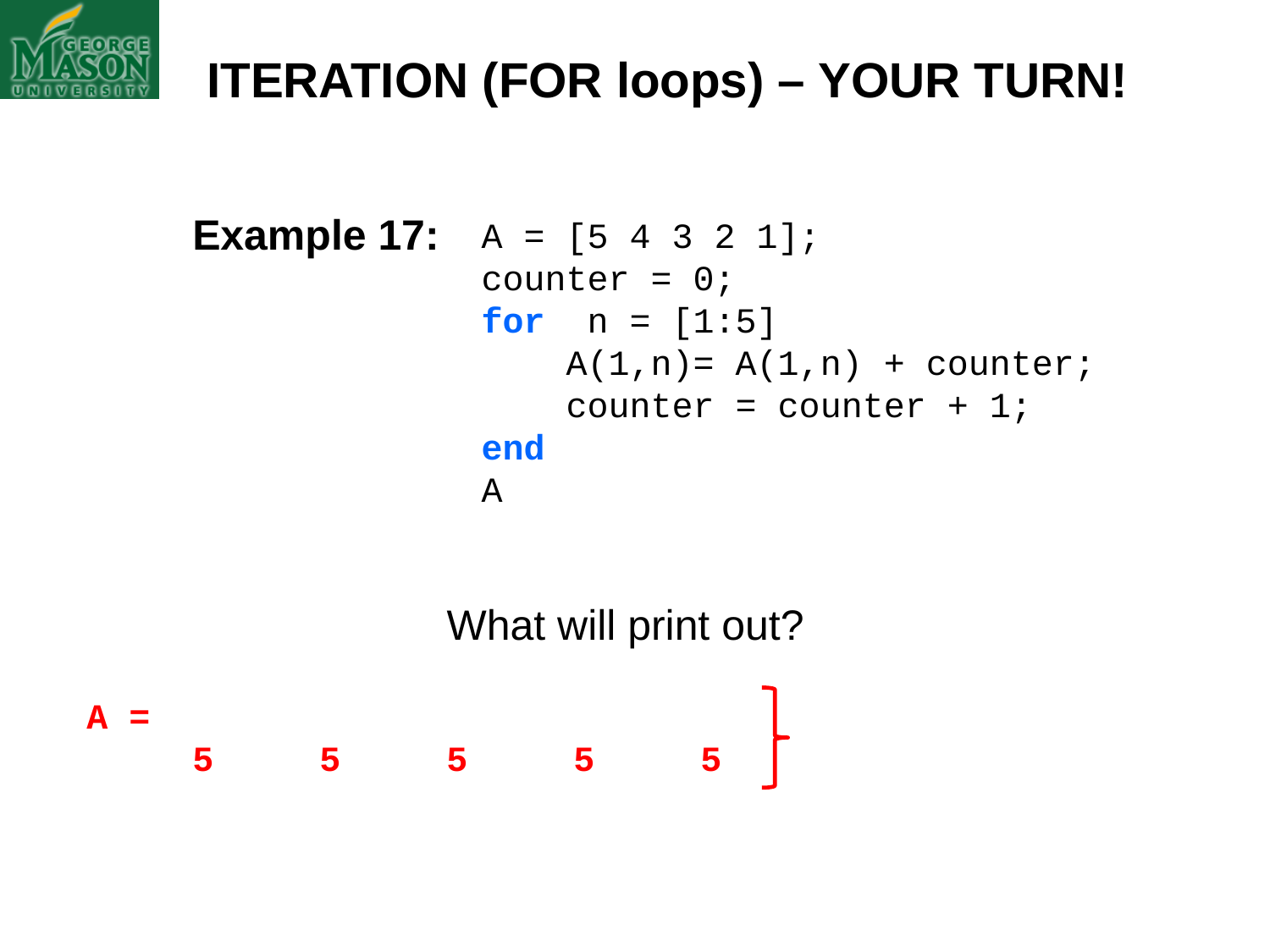

ITERATION (FOR loops) – YOUR TURN!
Example 17:
A = [5 4 3 2 1];
counter = 0;
for  n = [1:5]
    A(1,n)= A(1,n) + counter;
    counter = counter + 1;
end
A
What will print out?
A =
     5     5     5     5     5